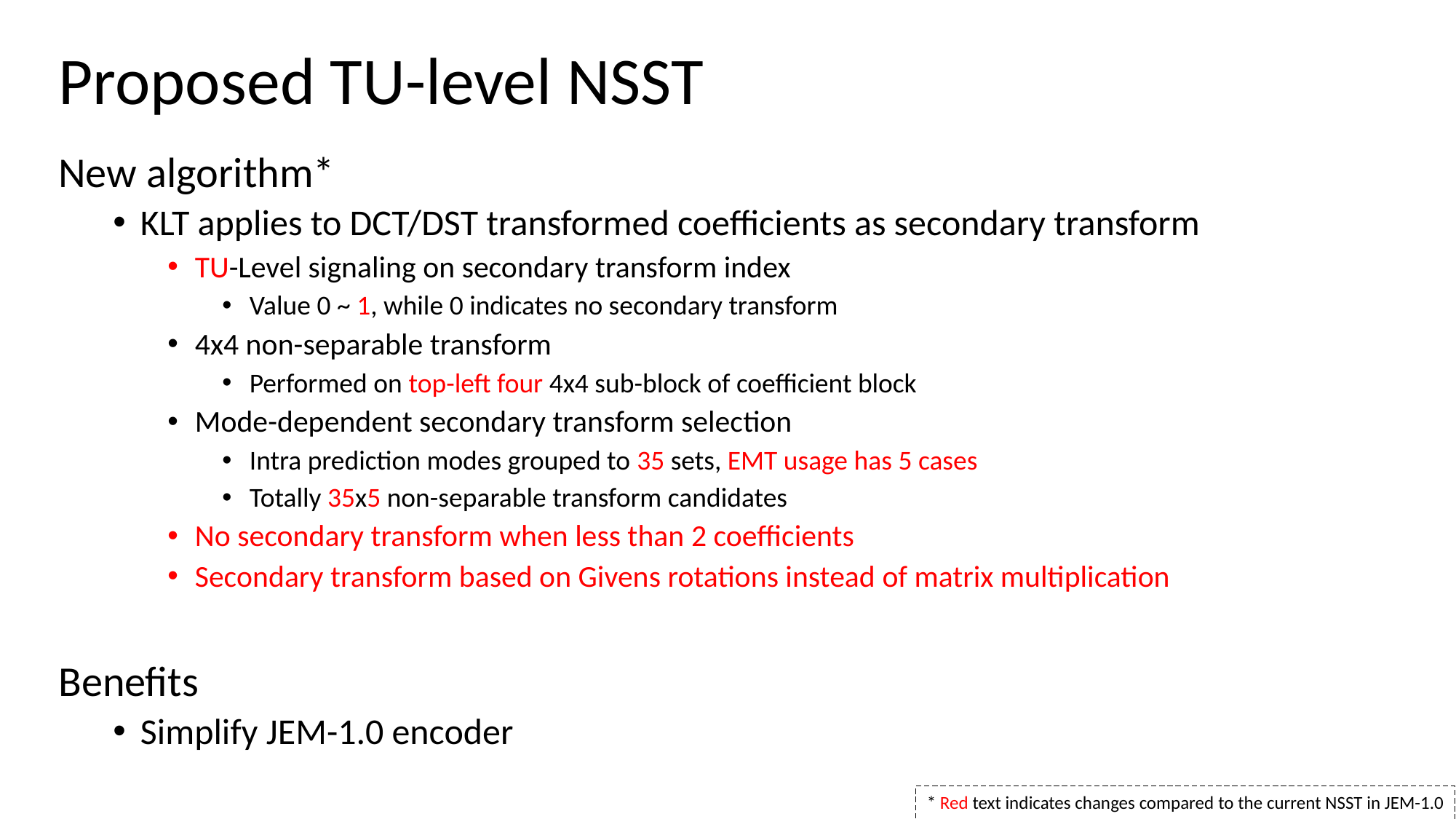

# Proposed TU-level NSST
New algorithm*
KLT applies to DCT/DST transformed coefficients as secondary transform
TU-Level signaling on secondary transform index
Value 0 ~ 1, while 0 indicates no secondary transform
4x4 non-separable transform
Performed on top-left four 4x4 sub-block of coefficient block
Mode-dependent secondary transform selection
Intra prediction modes grouped to 35 sets, EMT usage has 5 cases
Totally 35x5 non-separable transform candidates
No secondary transform when less than 2 coefficients
Secondary transform based on Givens rotations instead of matrix multiplication

Benefits
Simplify JEM-1.0 encoder
* Red text indicates changes compared to the current NSST in JEM-1.0